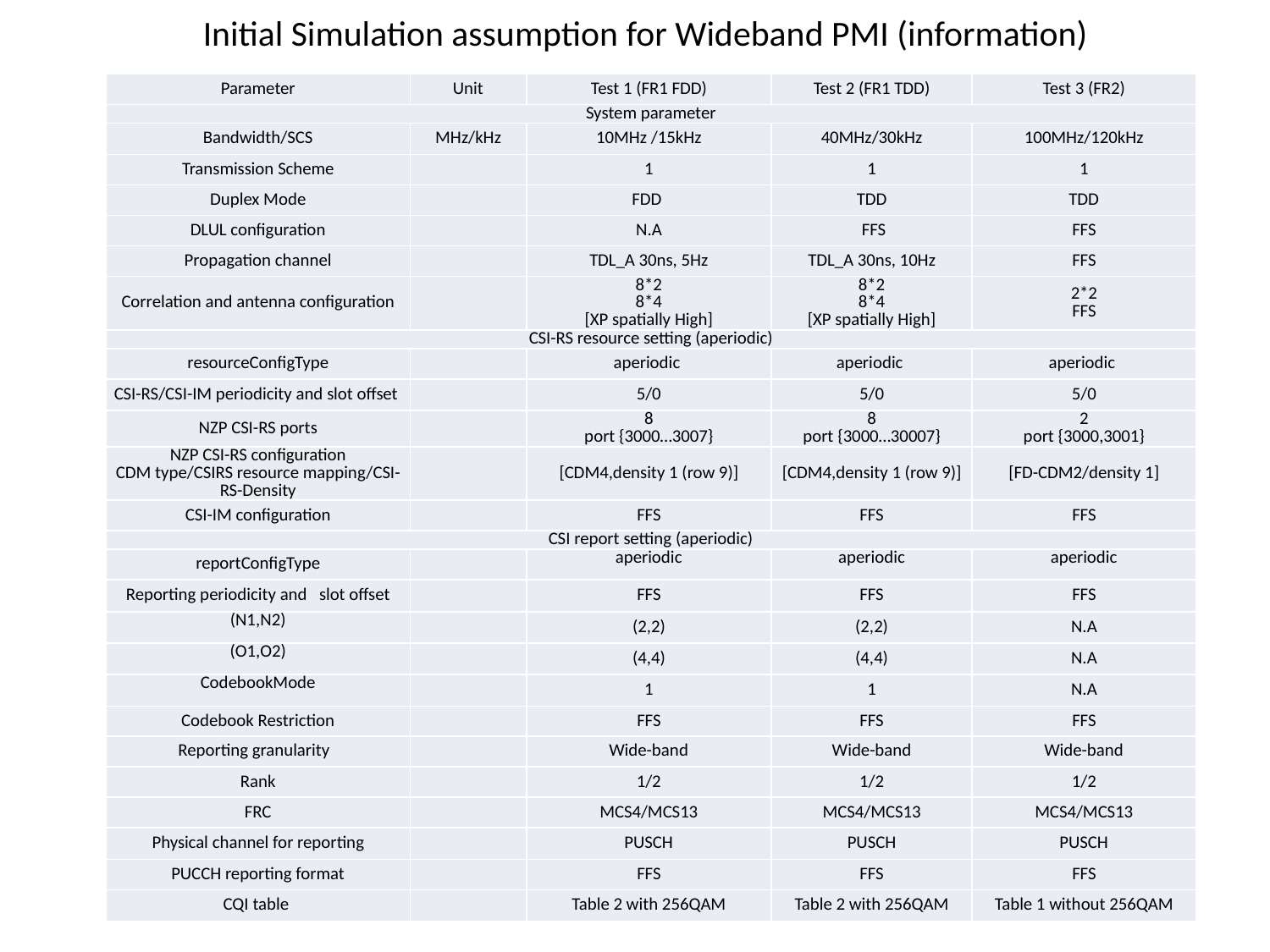

# Initial Simulation assumption for Wideband PMI (information)
| Parameter | Unit | Test 1 (FR1 FDD) | Test 2 (FR1 TDD) | Test 3 (FR2) |
| --- | --- | --- | --- | --- |
| System parameter |  |  |  |  |
| Bandwidth/SCS | MHz/kHz | 10MHz /15kHz | 40MHz/30kHz | 100MHz/120kHz |
| Transmission Scheme |  | 1 | 1 | 1 |
| Duplex Mode |  | FDD | TDD | TDD |
| DLUL configuration |  | N.A | FFS | FFS |
| Propagation channel |  | TDL\_A 30ns, 5Hz | TDL\_A 30ns, 10Hz | FFS |
| Correlation and antenna configuration |  | 8\*2 8\*4 [XP spatially High] | 8\*2 8\*4 [XP spatially High] | 2\*2 FFS |
| CSI-RS resource setting (aperiodic) |  |  |  |  |
| resourceConfigType |  | aperiodic | aperiodic | aperiodic |
| CSI-RS/CSI-IM periodicity and slot offset |  | 5/0 | 5/0 | 5/0 |
| NZP CSI-RS ports |  | 8 port {3000…3007} | 8 port {3000…30007} | 2 port {3000,3001} |
| NZP CSI-RS configuration CDM type/CSIRS resource mapping/CSI-RS-Density |  | [CDM4,density 1 (row 9)] | [CDM4,density 1 (row 9)] | [FD-CDM2/density 1] |
| CSI-IM configuration |  | FFS | FFS | FFS |
| CSI report setting (aperiodic) |  |  |  |  |
| reportConfigType |  | aperiodic | aperiodic | aperiodic |
| Reporting periodicity and slot offset |  | FFS | FFS | FFS |
| (N1,N2) |  | (2,2) | (2,2) | N.A |
| (O1,O2) |  | (4,4) | (4,4) | N.A |
| CodebookMode |  | 1 | 1 | N.A |
| Codebook Restriction |  | FFS | FFS | FFS |
| Reporting granularity |  | Wide-band | Wide-band | Wide-band |
| Rank |  | 1/2 | 1/2 | 1/2 |
| FRC |  | MCS4/MCS13 | MCS4/MCS13 | MCS4/MCS13 |
| Physical channel for reporting |  | PUSCH | PUSCH | PUSCH |
| PUCCH reporting format |  | FFS | FFS | FFS |
| CQI table |  | Table 2 with 256QAM | Table 2 with 256QAM | Table 1 without 256QAM |
10